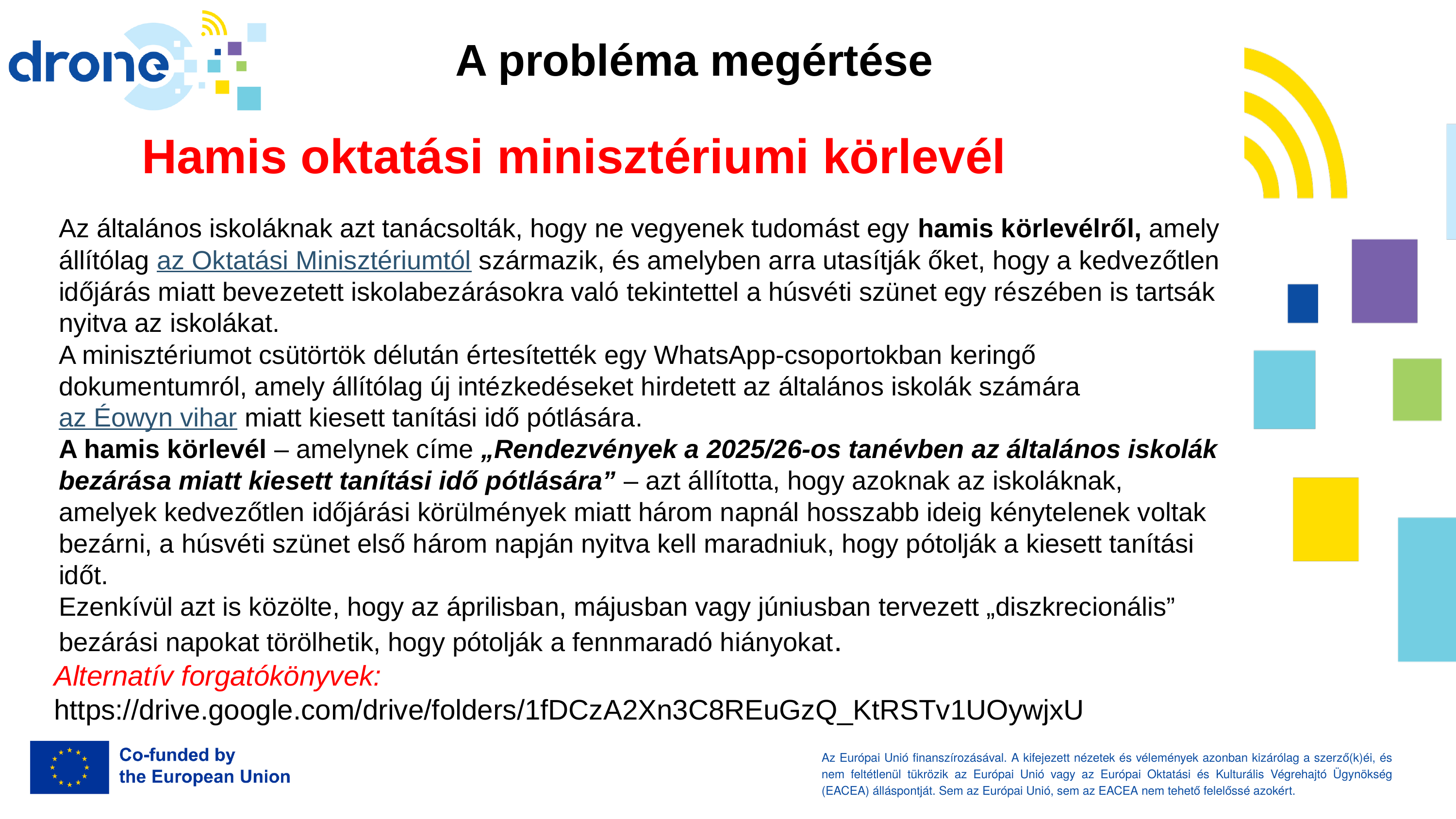

A probléma megértése
Hamis oktatási minisztériumi körlevél
.
02.
Az általános iskoláknak azt tanácsolták, hogy ne vegyenek tudomást egy hamis körlevélről, amely állítólag az Oktatási Minisztériumtól származik, és amelyben arra utasítják őket, hogy a kedvezőtlen időjárás miatt bevezetett iskolabezárásokra való tekintettel a húsvéti szünet egy részében is tartsák nyitva az iskolákat.
A minisztériumot csütörtök délután értesítették egy WhatsApp-csoportokban keringő dokumentumról, amely állítólag új intézkedéseket hirdetett az általános iskolák számára az Éowyn vihar miatt kiesett tanítási idő pótlására.
A hamis körlevél – amelynek címe „Rendezvények a 2025/26-os tanévben az általános iskolák bezárása miatt kiesett tanítási idő pótlására” – azt állította, hogy azoknak az iskoláknak, amelyek kedvezőtlen időjárási körülmények miatt három napnál hosszabb ideig kénytelenek voltak bezárni, a húsvéti szünet első három napján nyitva kell maradniuk, hogy pótolják a kiesett tanítási időt.
Ezenkívül azt is közölte, hogy az áprilisban, májusban vagy júniusban tervezett „diszkrecionális” bezárási napokat törölhetik, hogy pótolják a fennmaradó hiányokat.
03.
04.
Alternatív forgatókönyvek:
https://drive.google.com/drive/folders/1fDCzA2Xn3C8REuGzQ_KtRSTv1UOywjxU

Az Európai Unió finanszírozásával. A kifejezett nézetek és vélemények azonban kizárólag a szerző(k)éi, és nem feltétlenül tükrözik az Európai Unió vagy az Európai Oktatási és Kulturális Végrehajtó Ügynökség (EACEA) álláspontját. Sem az Európai Unió, sem az EACEA nem tehető felelőssé azokért.